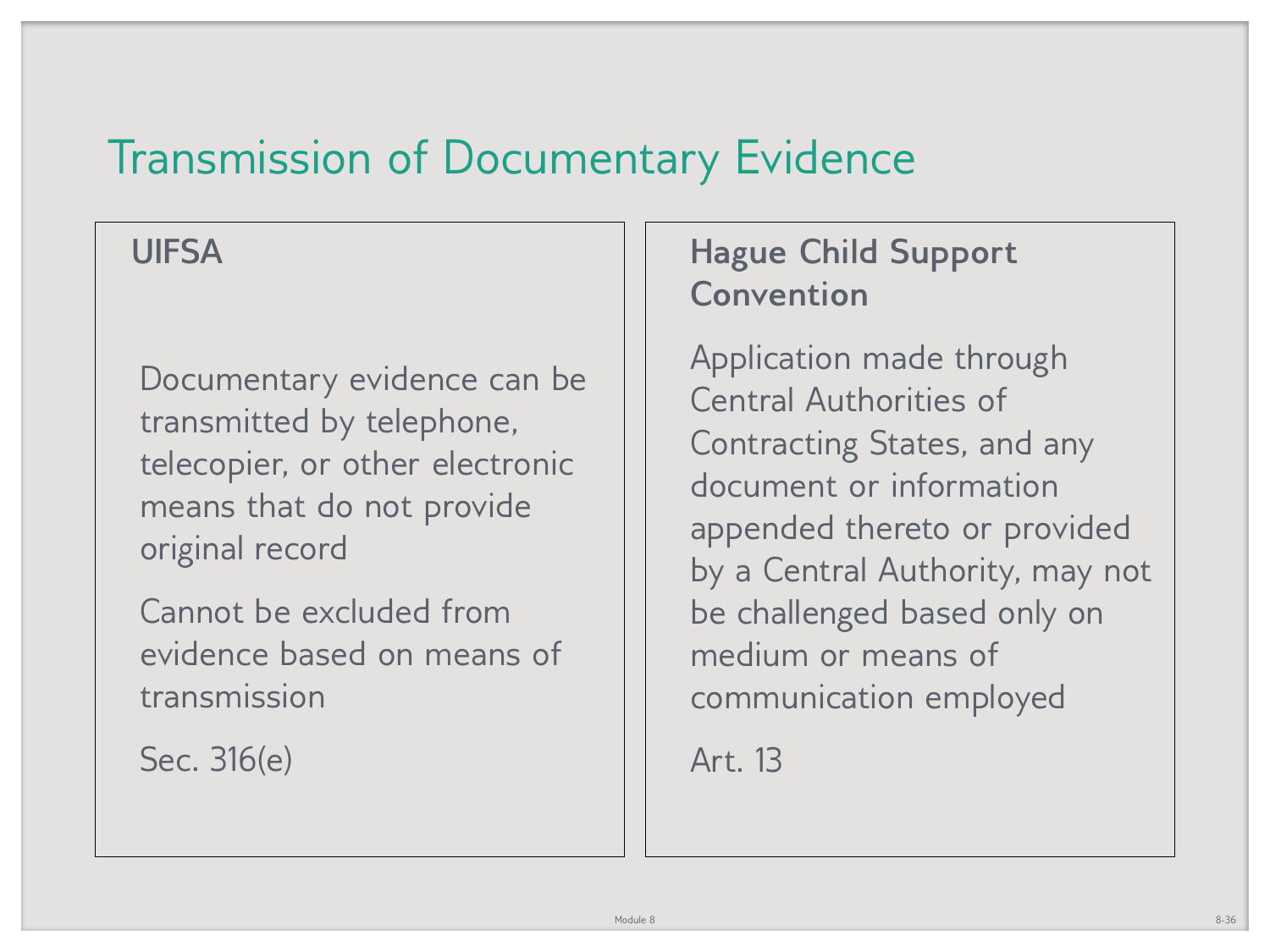

# Transmission of Documentary Evidence
UIFSA

	Documentary evidence can be transmitted by telephone, telecopier, or other electronic means that do not provide original record
	Cannot be excluded from evidence based on means of transmission
	Sec. 316(e)

Hague Child Support Convention
	Application made through Central Authorities of Contracting States, and any document or information appended thereto or provided by a Central Authority, may not be challenged based only on medium or means of communication employed
	Art. 13

Module 8
8-36